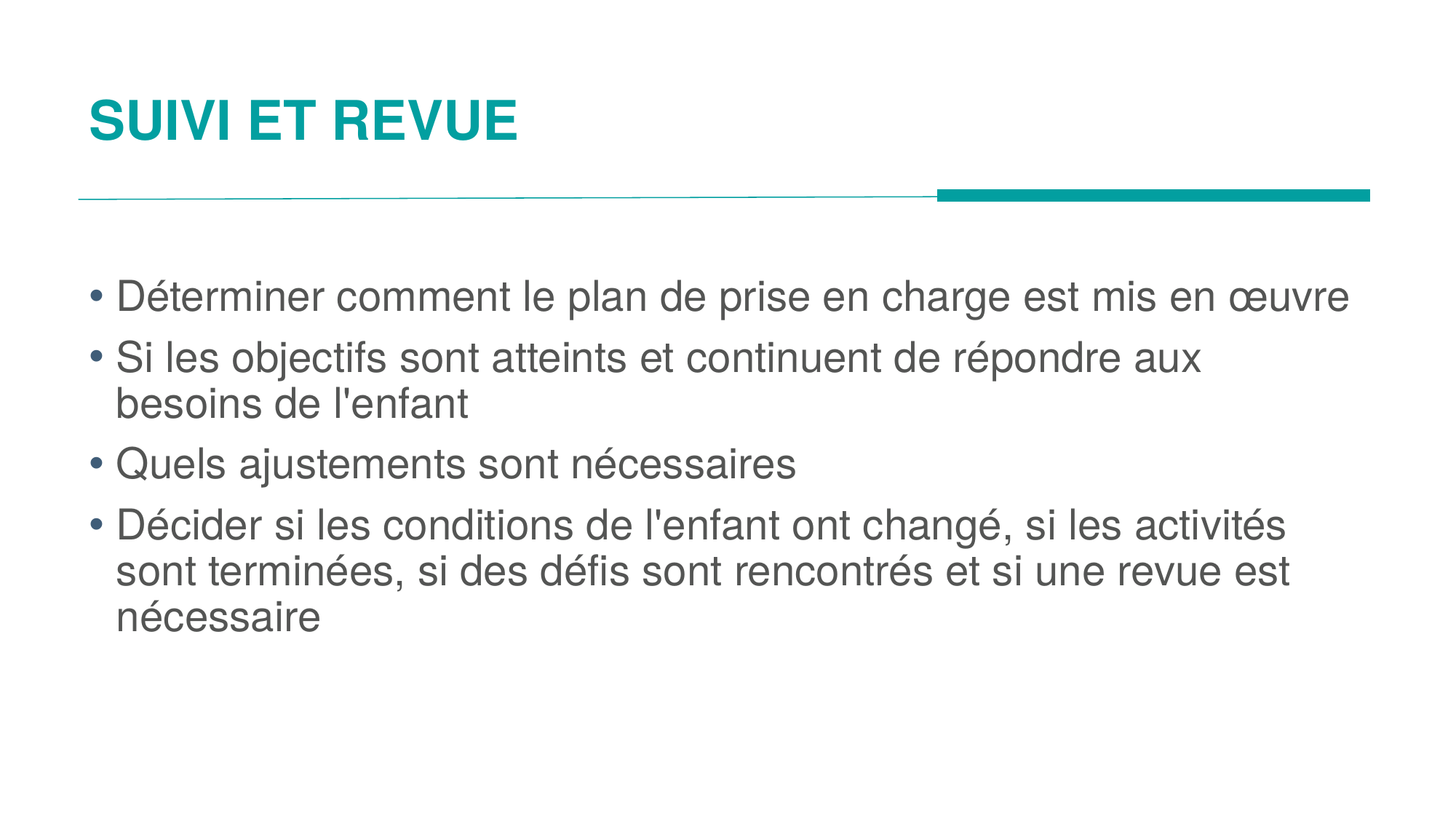

# SUIVI ET REVUE
Déterminer comment le plan de prise en charge est mis en œuvre
Si les objectifs sont atteints et continuent de répondre aux besoins de l'enfant
Quels ajustements sont nécessaires
Décider si les conditions de l'enfant ont changé, si les activités sont terminées, si des défis sont rencontrés et si une revue est nécessaire